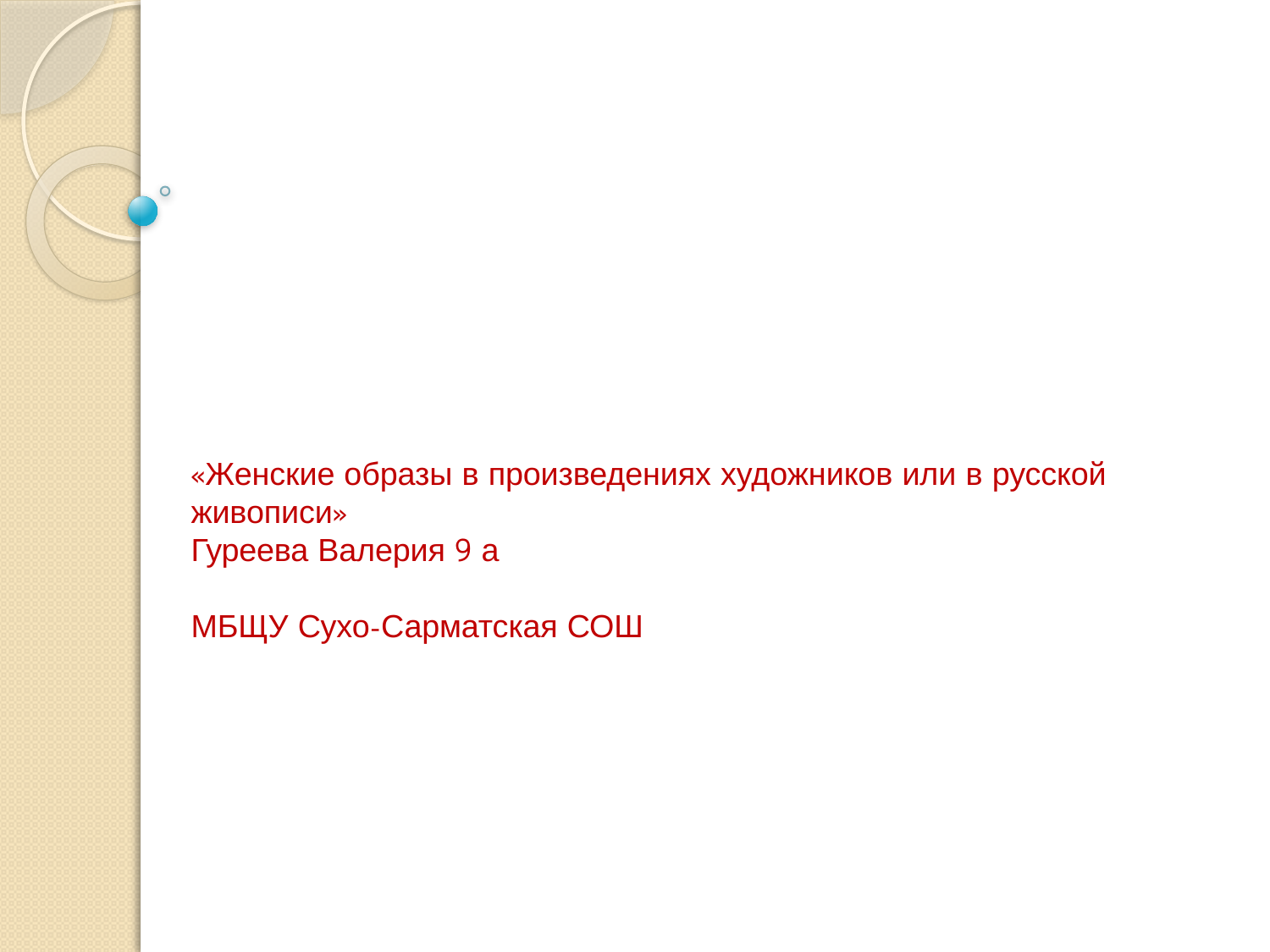

# «Женские образы в произведениях художников или в русской живописи» Гуреева Валерия 9 а МБЩУ Сухо-Сарматская СОШ